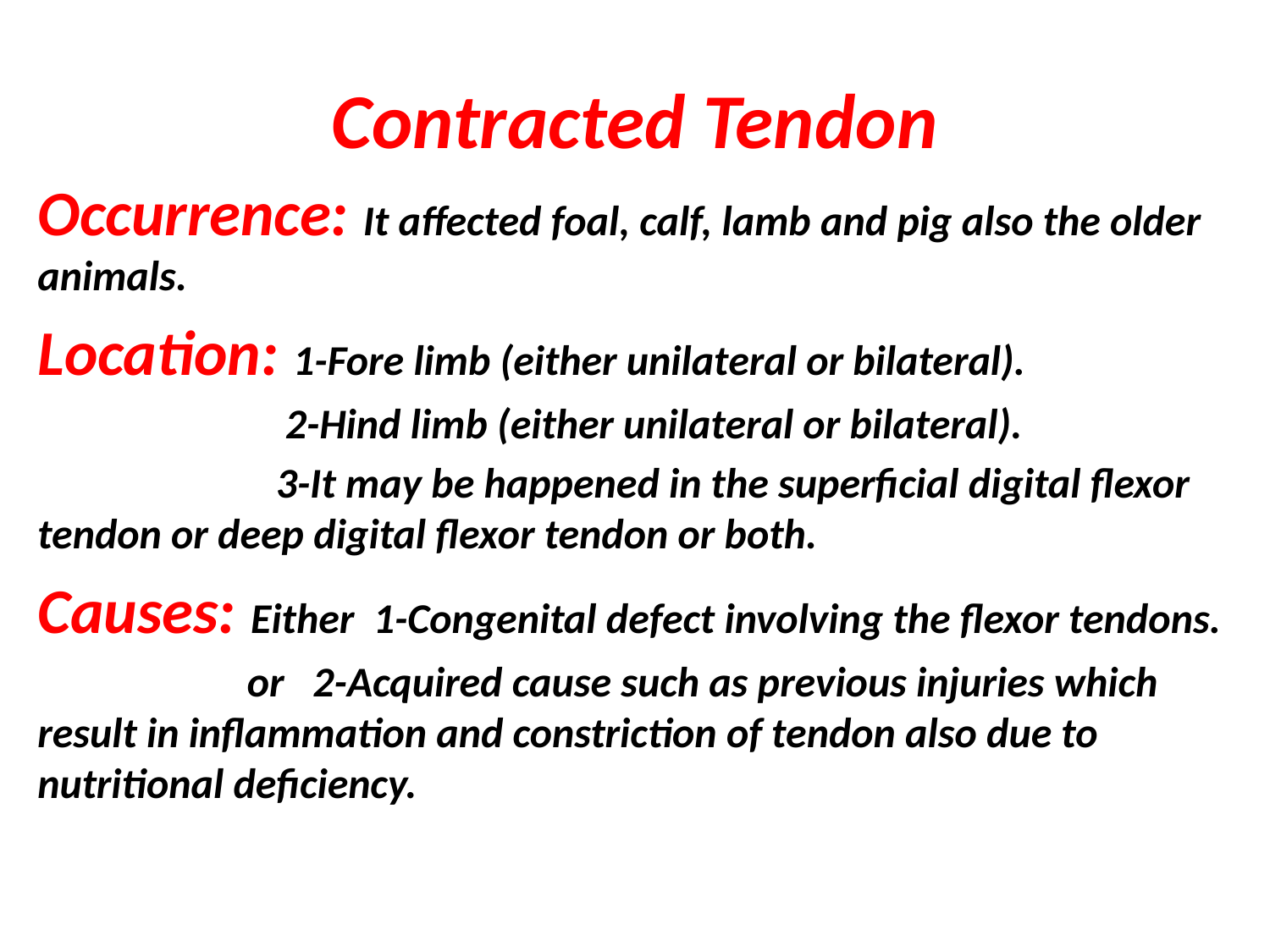

# Contracted Tendon
Occurrence: It affected foal, calf, lamb and pig also the older animals.
Location: 1-Fore limb (either unilateral or bilateral).
                          2-Hind limb (either unilateral or bilateral).
                         3-It may be happened in the superficial digital flexor tendon or deep digital flexor tendon or both.
Causes: Either  1-Congenital defect involving the flexor tendons.
                      or   2-Acquired cause such as previous injuries which result in inflammation and constriction of tendon also due to nutritional deficiency.